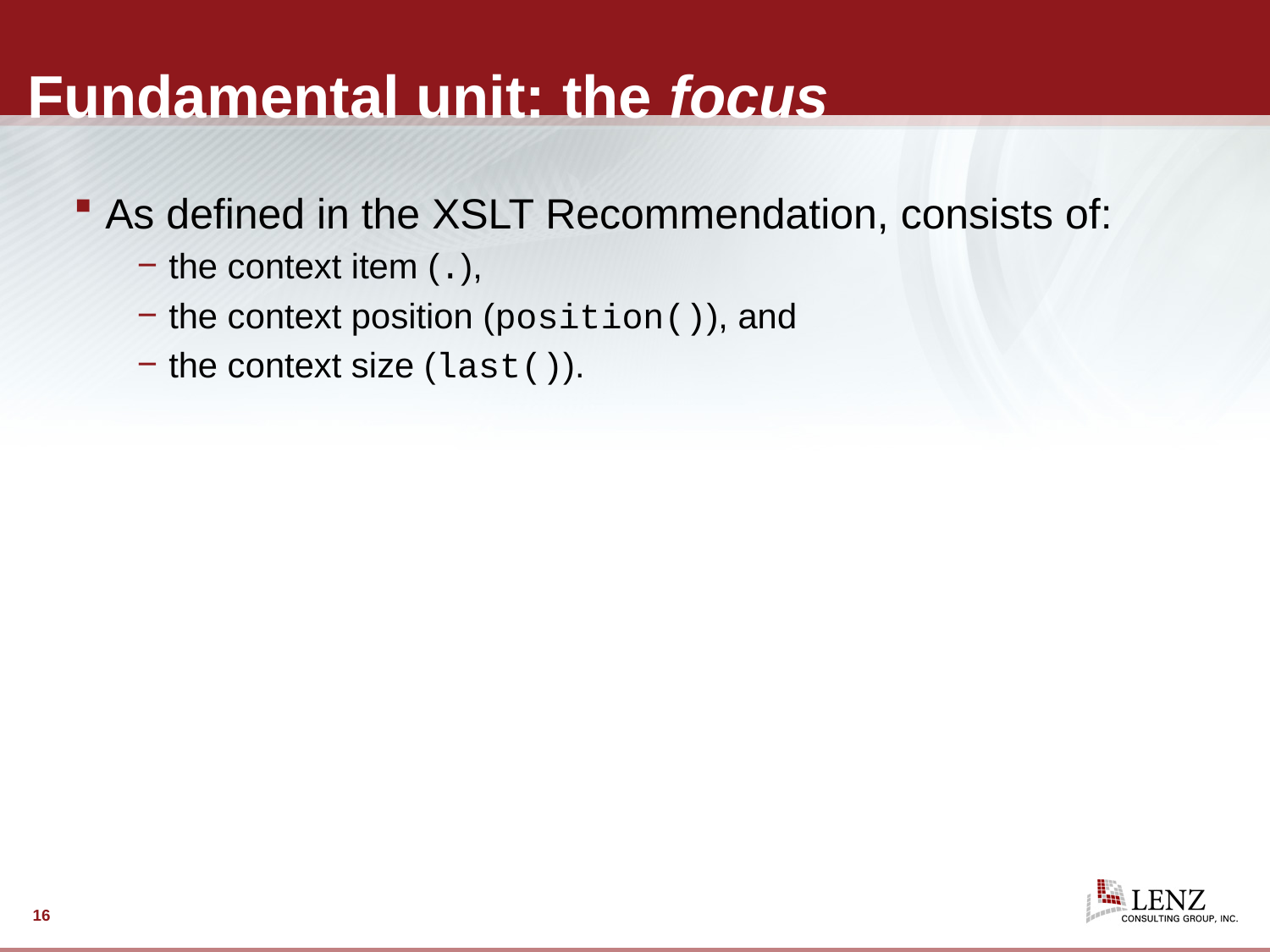

# Fundamental unit: the focus
As defined in the XSLT Recommendation, consists of:
the context item (.),
the context position (position()), and
the context size (last()).
16